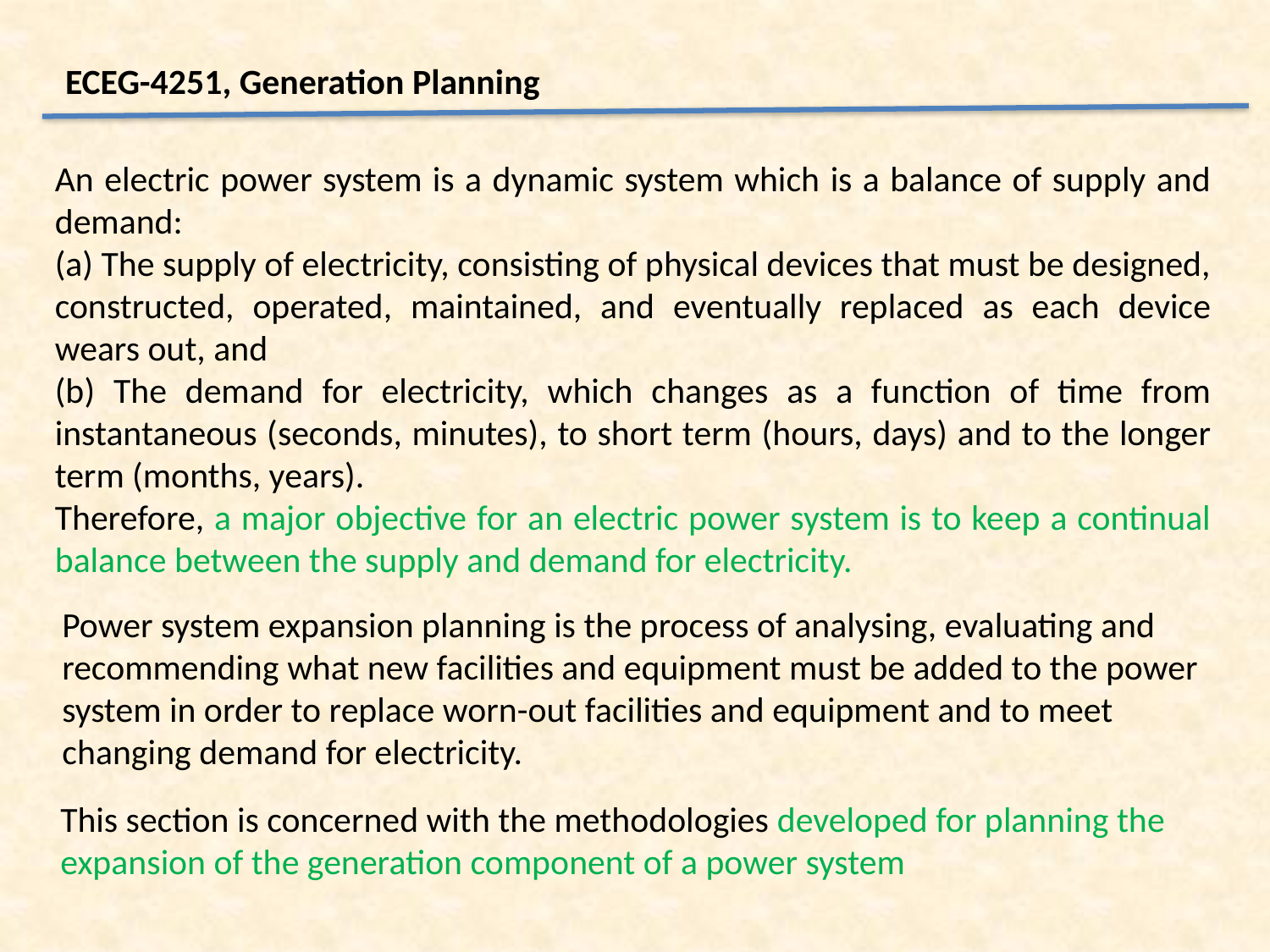

ECEG-4251, Generation Planning
An electric power system is a dynamic system which is a balance of supply and demand:
(a) The supply of electricity, consisting of physical devices that must be designed, constructed, operated, maintained, and eventually replaced as each device wears out, and
(b) The demand for electricity, which changes as a function of time from instantaneous (seconds, minutes), to short term (hours, days) and to the longer term (months, years).
Therefore, a major objective for an electric power system is to keep a continual balance between the supply and demand for electricity.
Power system expansion planning is the process of analysing, evaluating and recommending what new facilities and equipment must be added to the power system in order to replace worn-out facilities and equipment and to meet changing demand for electricity.
This section is concerned with the methodologies developed for planning the expansion of the generation component of a power system